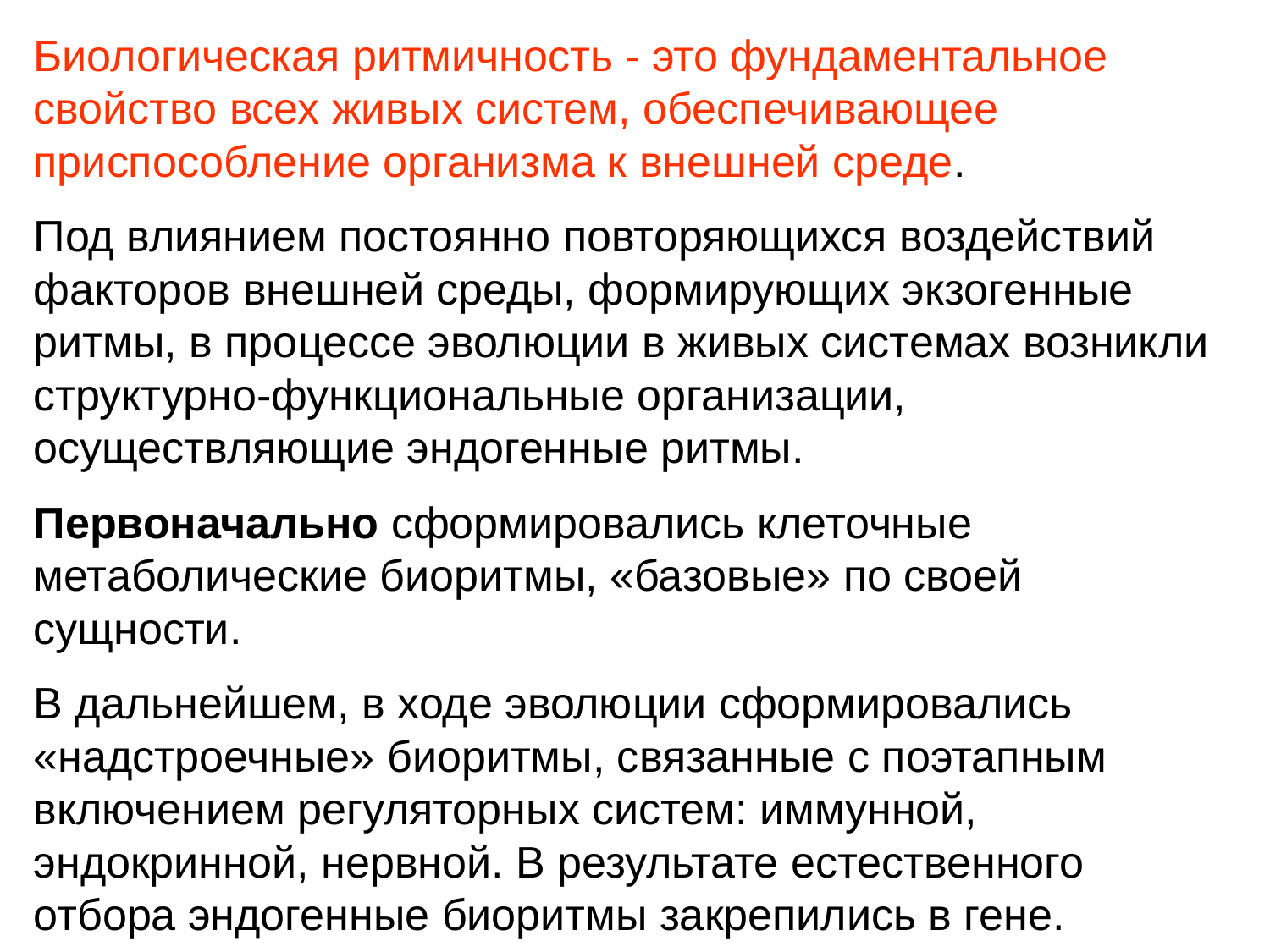

Биологическая ритмичность - это фундаментальное свойство всех живых систем, обеспечивающее приспособление организма к внешней среде.
Под влиянием постоянно повторяющихся воздействий факторов внешней среды, формирующих экзогенные ритмы, в процессе эволюции в живых системах возникли структурно-функциональные организации, осуществляющие эндогенные ритмы.
Первоначально сформировались клеточные метаболические биоритмы, «базовые» по своей сущности.
В дальнейшем, в ходе эволюции сформировались «надстроечные» биоритмы, связанные с поэтапным включением регуляторных систем: иммунной, эндокринной, нервной. В результате естественного отбора эндогенные биоритмы закрепились в гене.